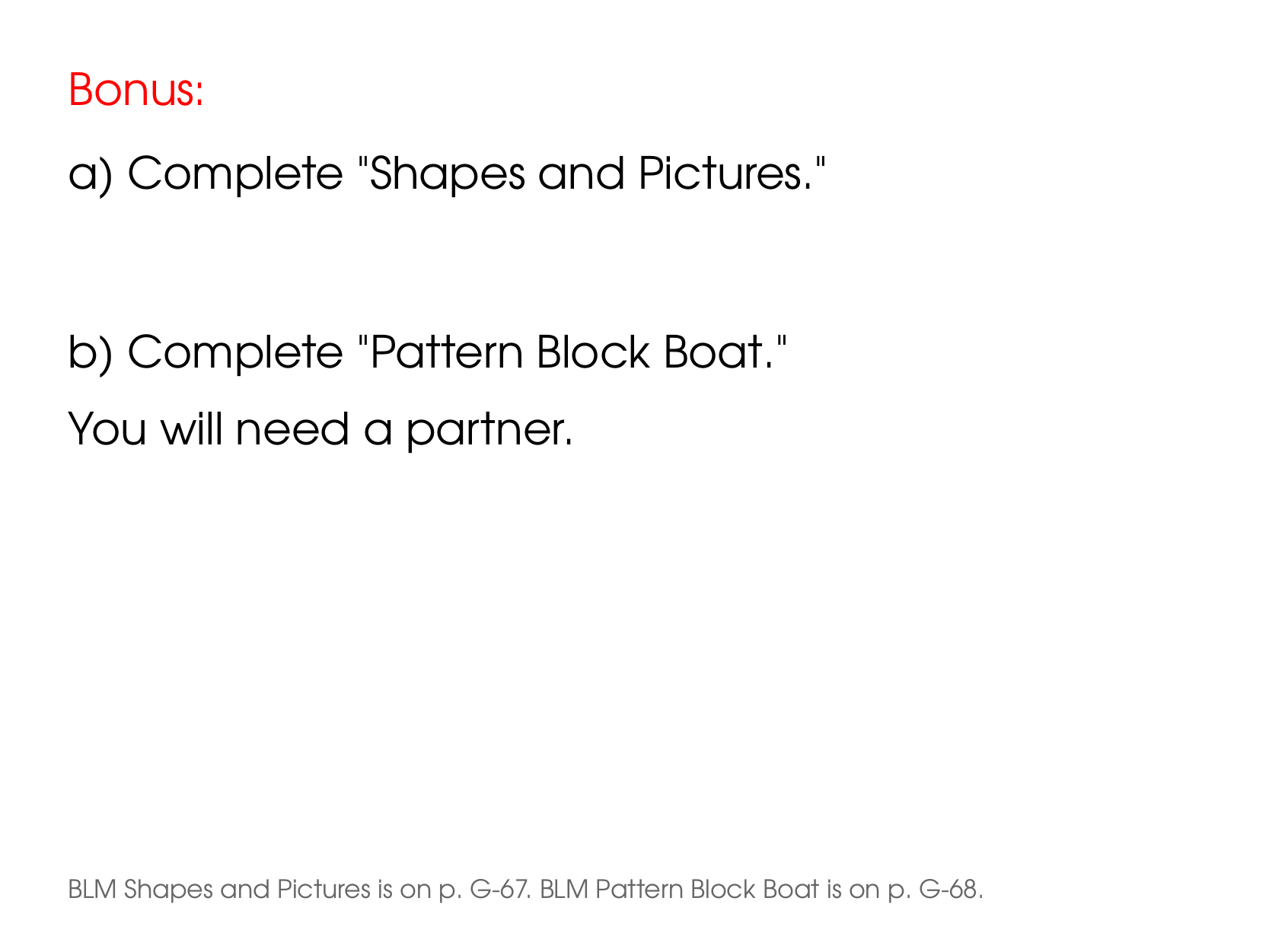

Bonus:
a) Complete "Shapes and Pictures."
b) Complete "Pattern Block Boat."
You will need a partner.
BLM Shapes and Pictures is on p. G-67. BLM Pattern Block Boat is on p. G-68.